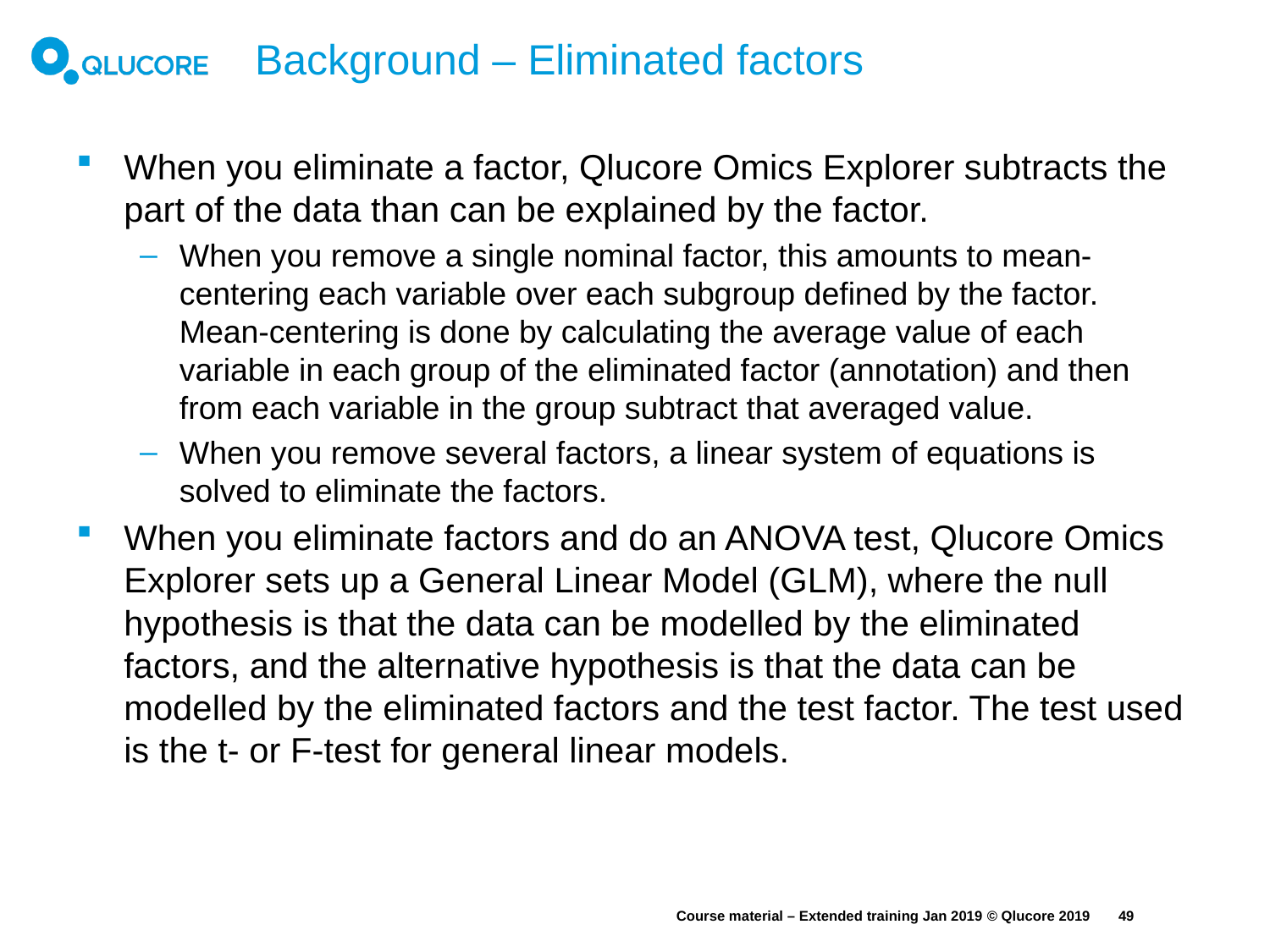

# Background – Eliminated factors
When you eliminate a factor, Qlucore Omics Explorer subtracts the part of the data than can be explained by the factor.
When you remove a single nominal factor, this amounts to mean-centering each variable over each subgroup defined by the factor. Mean-centering is done by calculating the average value of each variable in each group of the eliminated factor (annotation) and then from each variable in the group subtract that averaged value.
When you remove several factors, a linear system of equations is solved to eliminate the factors.
When you eliminate factors and do an ANOVA test, Qlucore Omics Explorer sets up a General Linear Model (GLM), where the null hypothesis is that the data can be modelled by the eliminated factors, and the alternative hypothesis is that the data can be modelled by the eliminated factors and the test factor. The test used is the t- or F-test for general linear models.